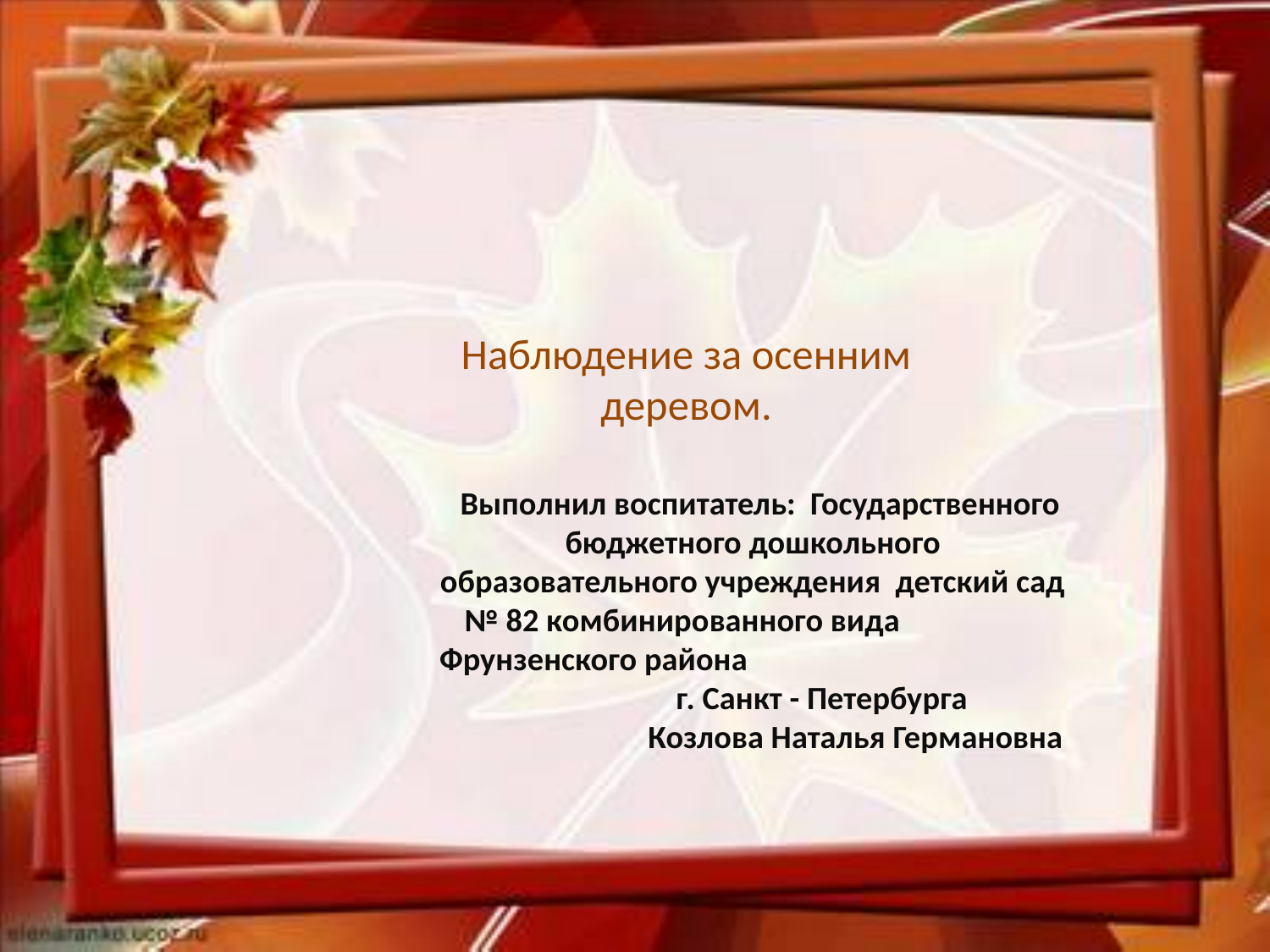

# Наблюдение за осенним деревом.
  Выполнил воспитатель:  Государственного бюджетного дошкольного образовательного учреждения  детский сад № 82 комбинированного вида                    Фрунзенского района                                                                            г. Санкт - Петербурга                                          Козлова Наталья Германовна